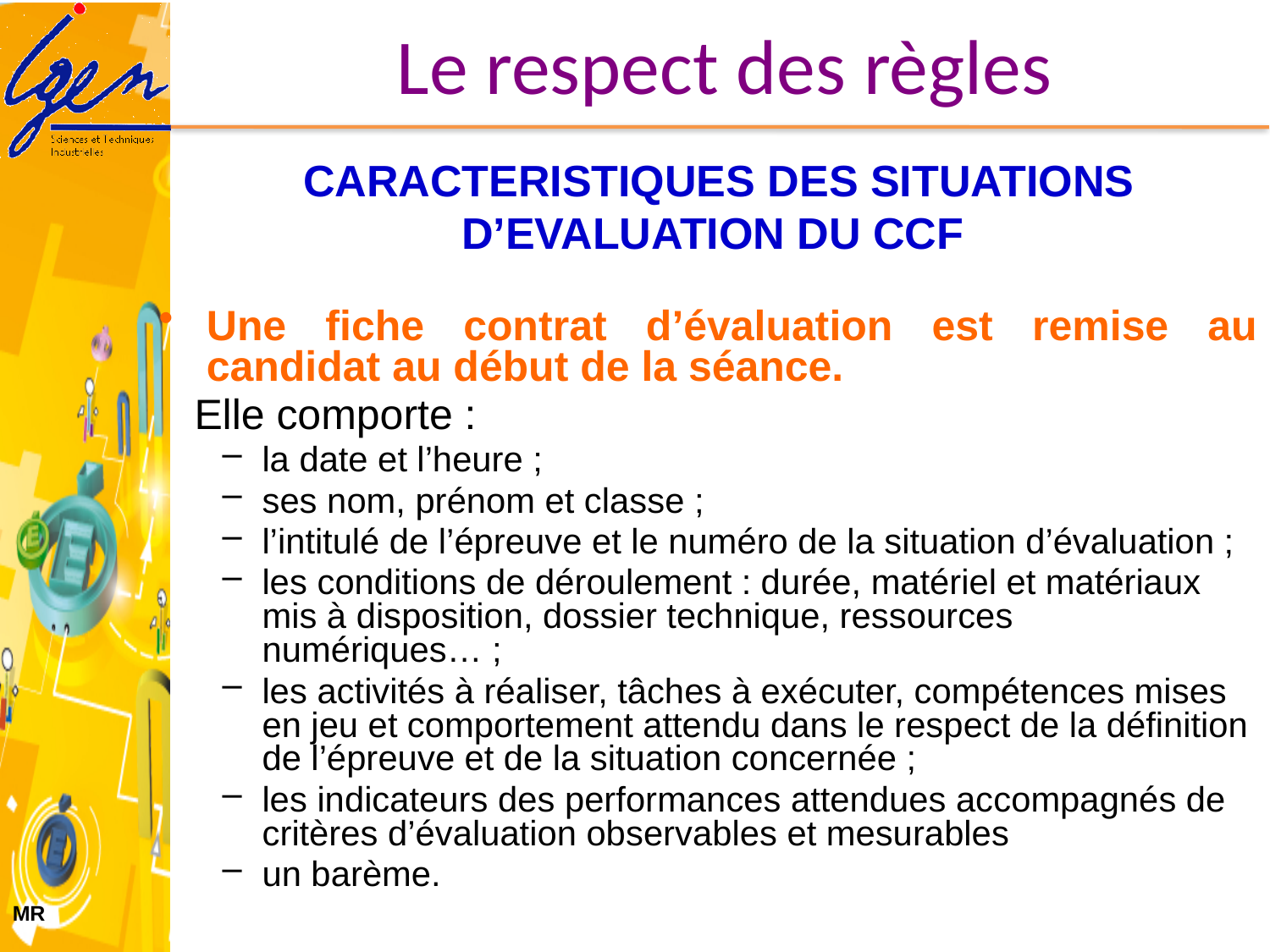

Le respect des règles
CARACTERISTIQUES DES SITUATIONS D’EVALUATION DU CCF
Une fiche contrat d’évaluation est remise au candidat au début de la séance.
   Elle comporte :
la date et l’heure ;
ses nom, prénom et classe ;
l’intitulé de l’épreuve et le numéro de la situation d’évaluation ;
les conditions de déroulement : durée, matériel et matériaux mis à disposition, dossier technique, ressources numériques… ;
les activités à réaliser, tâches à exécuter, compétences mises en jeu et comportement attendu dans le respect de la définition de l’épreuve et de la situation concernée ;
les indicateurs des performances attendues accompagnés de critères d’évaluation observables et mesurables
un barème.